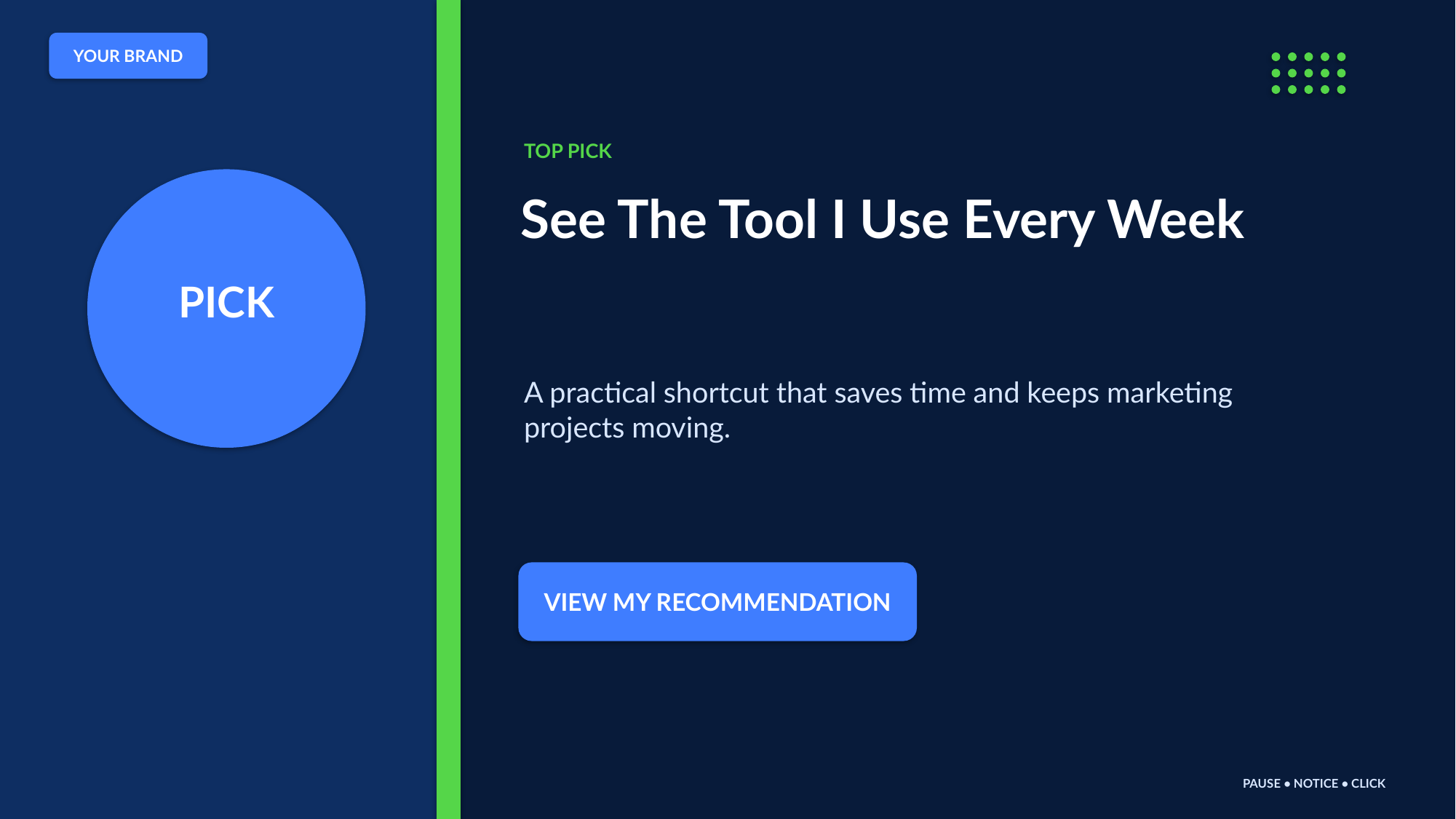

YOUR BRAND

TOP PICK

See The Tool I Use Every Week
PICK
A practical shortcut that saves time and keeps marketing projects moving.

VIEW MY RECOMMENDATION
PAUSE • NOTICE • CLICK